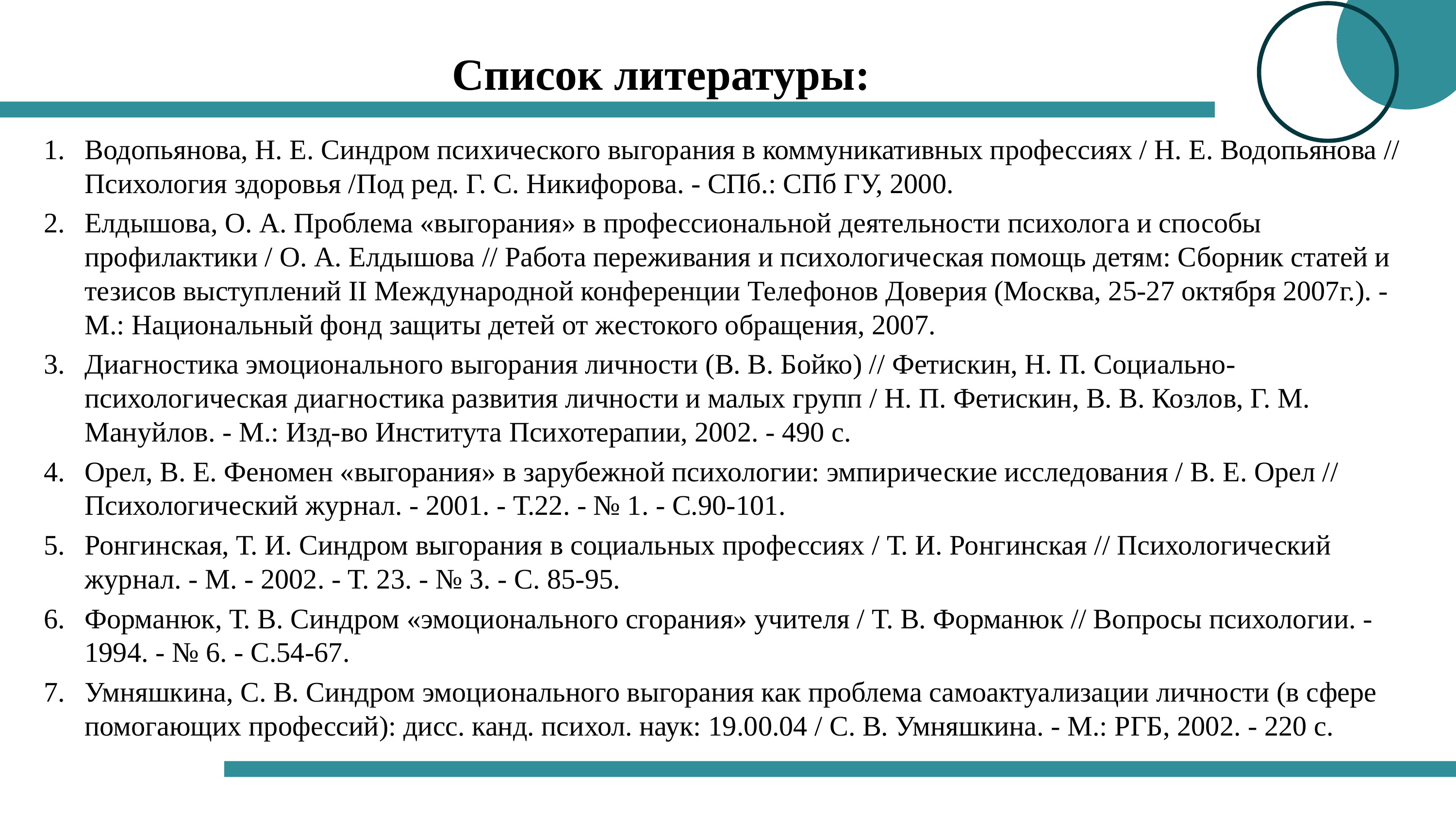

# Список литературы:
Водопьянова, Н. Е. Синдром психического выгорания в коммуникативных профессиях / Н. Е. Водопьянова // Психология здоровья /Под ред. Г. С. Никифорова. - СПб.: СПб ГУ, 2000.
Елдышова, О. А. Проблема «выгорания» в профессиональной деятельности психолога и способы профилактики / О. А. Елдышова // Работа переживания и психологическая помощь детям: Сборник статей и тезисов выступлений II Международной конференции Телефонов Доверия (Москва, 25-27 октября 2007г.). - М.: Национальный фонд защиты детей от жестокого обращения, 2007.
Диагностика эмоционального выгорания личности (В. В. Бойко) // Фетискин, Н. П. Социально-психологическая диагностика развития личности и малых групп / Н. П. Фетискин, В. В. Козлов, Г. М. Мануйлов. - М.: Изд-во Института Психотерапии, 2002. - 490 с.
Орел, В. Е. Феномен «выгорания» в зарубежной психологии: эмпирические исследования / В. Е. Орел // Психологический журнал. - 2001. - Т.22. - № 1. - С.90-101.
Ронгинская, Т. И. Синдром выгорания в социальных профессиях / Т. И. Ронгинская // Психологический журнал. - М. - 2002. - Т. 23. - № 3. - С. 85-95.
Форманюк, Т. В. Синдром «эмоционального сгорания» учителя / Т. В. Форманюк // Вопросы психологии. - 1994. - № 6. - С.54-67.
Умняшкина, С. В. Синдром эмоционального выгорания как проблема самоактуализации личности (в сфере помогающих профессий): дисс. канд. психол. наук: 19.00.04 / С. В. Умняшкина. - М.: РГБ, 2002. - 220 с.